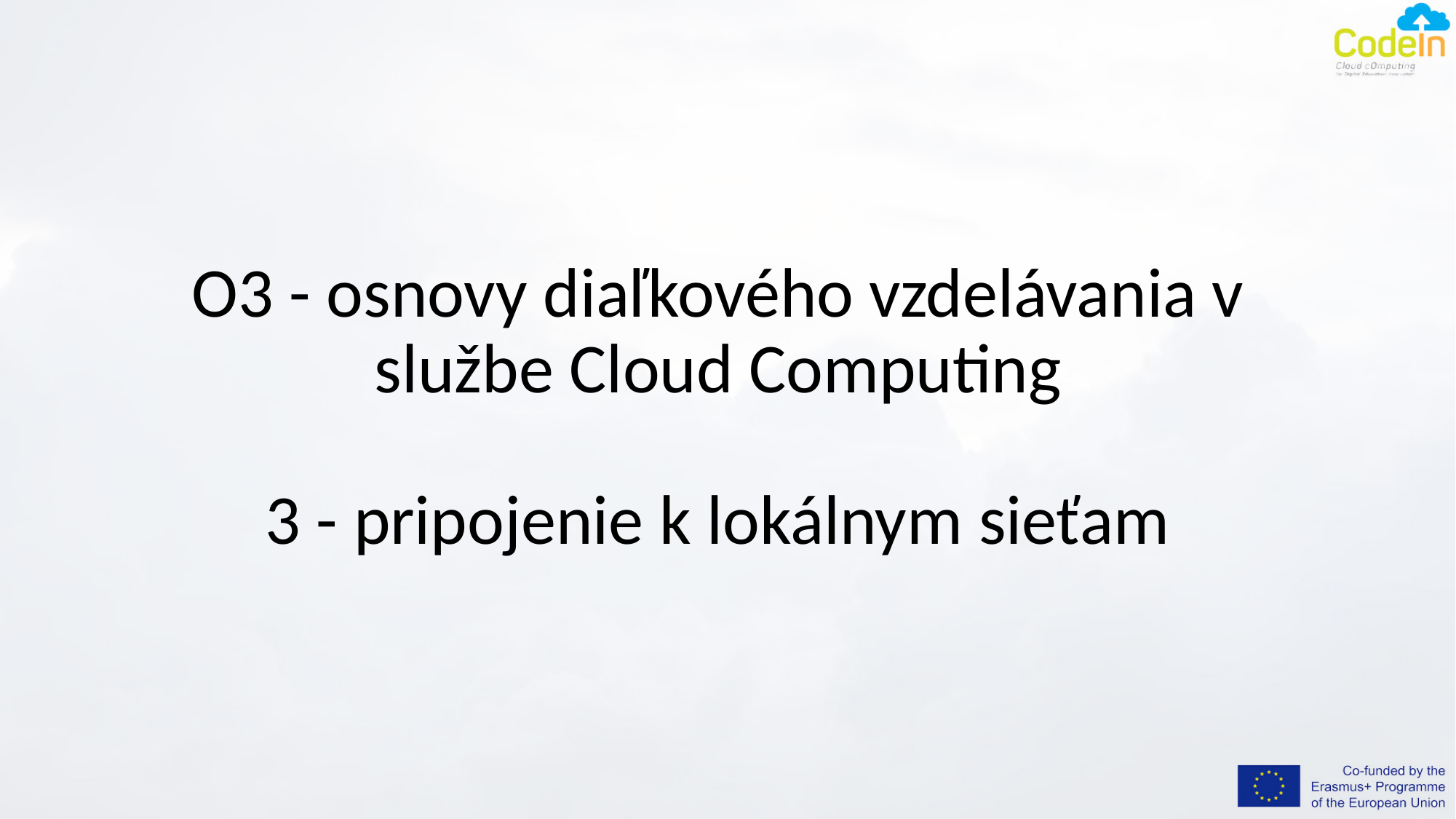

# O3 - osnovy diaľkového vzdelávania v službe Cloud Computing 3 - pripojenie k lokálnym sieťam